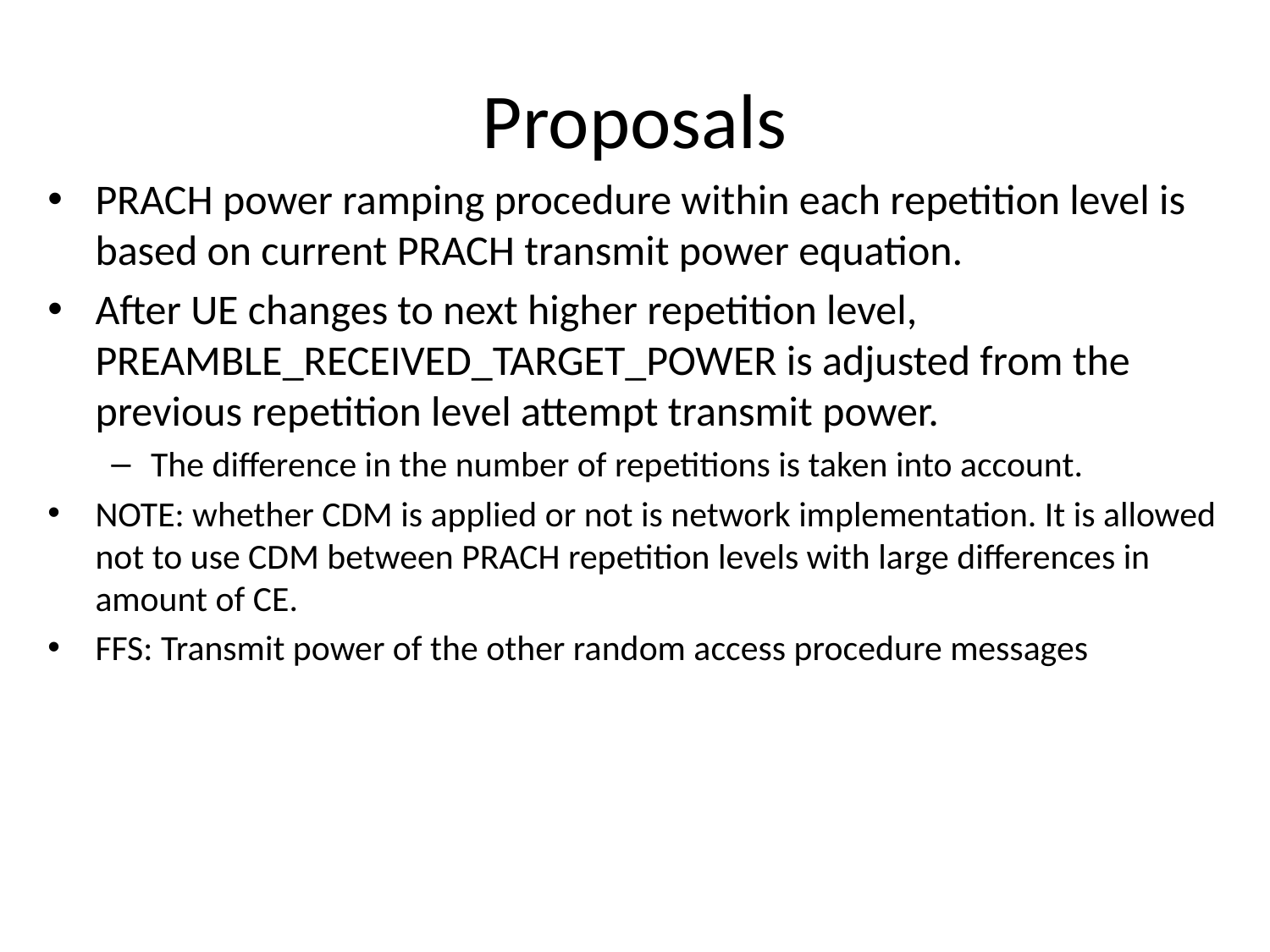

# Proposals
PRACH power ramping procedure within each repetition level is based on current PRACH transmit power equation.
After UE changes to next higher repetition level, PREAMBLE_RECEIVED_TARGET_POWER is adjusted from the previous repetition level attempt transmit power.
The difference in the number of repetitions is taken into account.
NOTE: whether CDM is applied or not is network implementation. It is allowed not to use CDM between PRACH repetition levels with large differences in amount of CE.
FFS: Transmit power of the other random access procedure messages